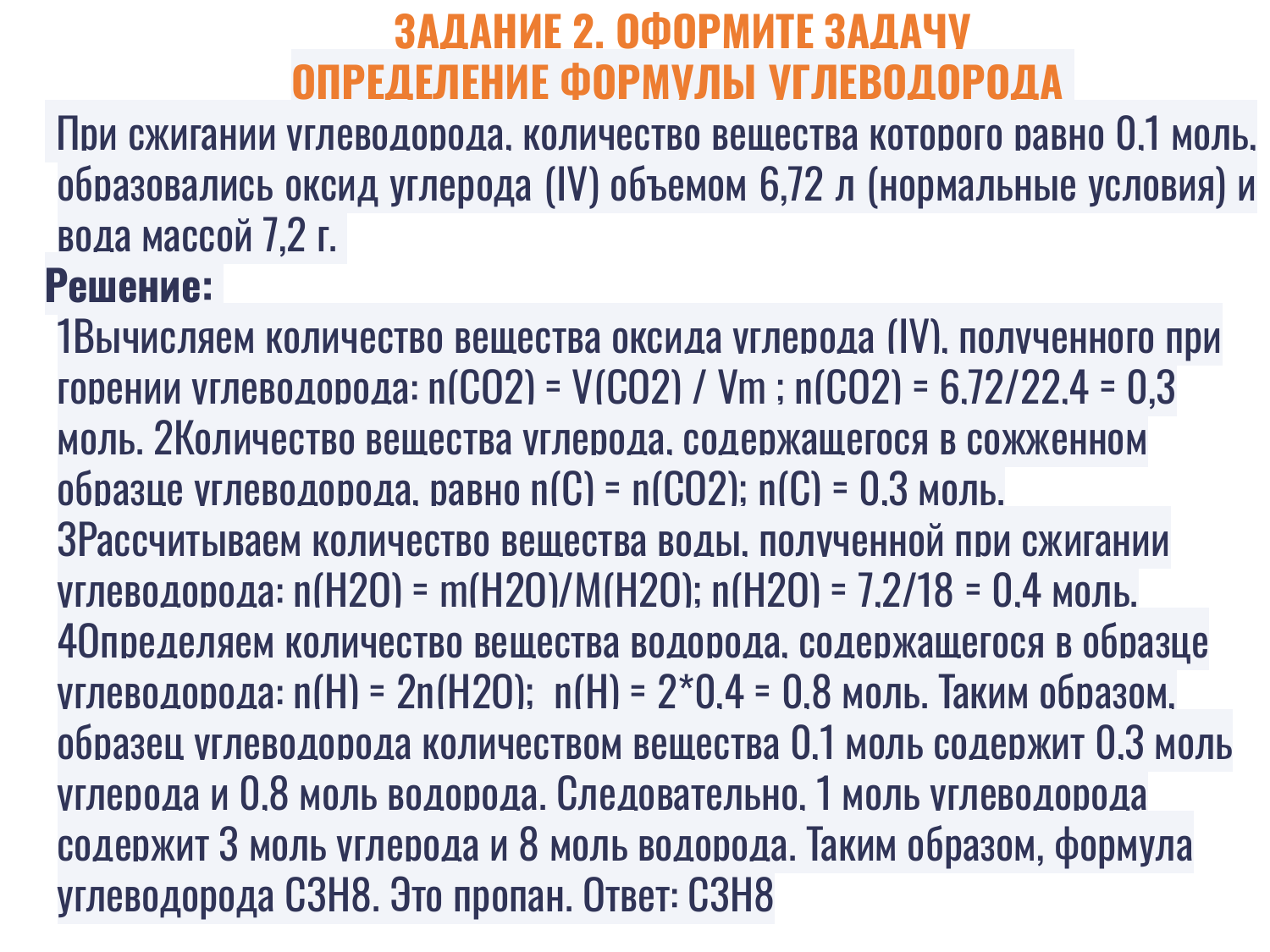

ЗАДАНИЕ 2. ОФОРМИТЕ ЗАДАЧУ
ОПРЕДЕЛЕНИЕ ФОРМУЛЫ УГЛЕВОДОРОДА
 При сжигании углеводорода, количество вещества которого равно 0,1 моль, образовались оксид углерода (IV) объемом 6,72 л (нормальные условия) и вода массой 7,2 г.
Решение:
1Вычисляем количество вещества оксида углерода (IV), полученного при горении углеводорода: n(CO2) = V(CO2) / Vm ; n(CO2) = 6,72/22,4 = 0,3 моль. 2Количество вещества углерода, содержащегося в сожженном образце углеводорода, равно n(C) = n(CO2); n(C) = 0,3 моль. 3Рассчитываем количество вещества воды, полученной при сжигании углеводорода: n(H2O) = m(H2O)/M(H2O); n(H2O) = 7,2/18 = 0,4 моль. 4Определяем количество вещества водорода, содержащегося в образце углеводорода: n(H) = 2n(H2O);  n(H) = 2*0,4 = 0,8 моль. Таким образом, образец углеводорода количеством вещества 0,1 моль содержит 0,3 моль углерода и 0,8 моль водорода. Следовательно, 1 моль углеводорода содержит 3 моль углерода и 8 моль водорода. Таким образом, формула углеводорода C3H8. Это пропан. Ответ: C3H8